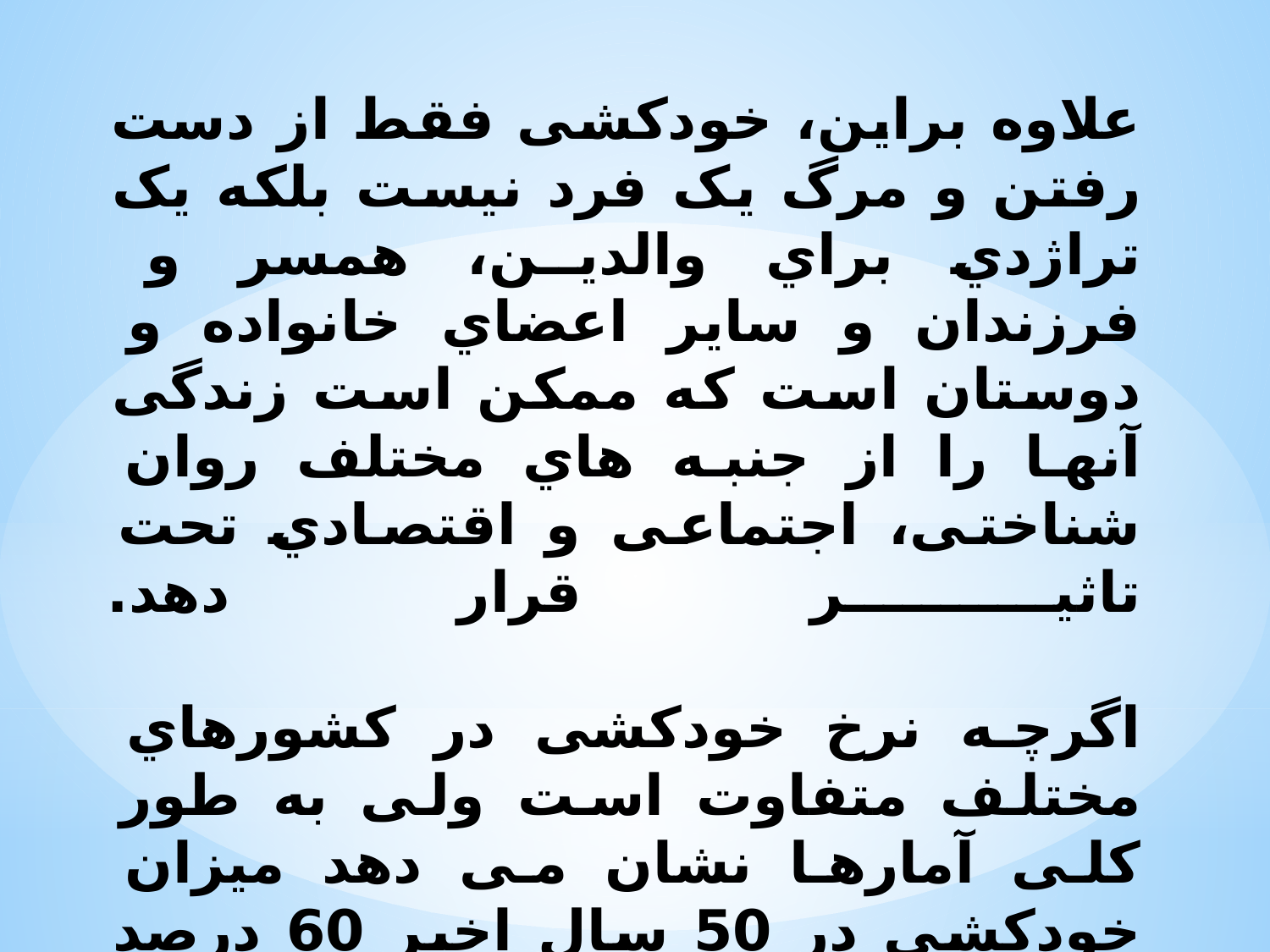

# علاوه براین، خودکشی فقط از دست رفتن و مرگ یک فرد نیست بلکه یک تراژدي براي والدین، همسر و فرزندان و سایر اعضاي خانواده و دوستان است که ممکن است زندگی آنها را از جنبه هاي مختلف روان شناختی، اجتماعی و اقتصادي تحت تاثیر قرار دهد. اگرچه نرخ خودکشی در کشورهاي مختلف متفاوت است ولی به طور کلی آمارها نشان می دهد میزان خودکشی در 50 سال اخیر 60 درصد افزایش یافته است.